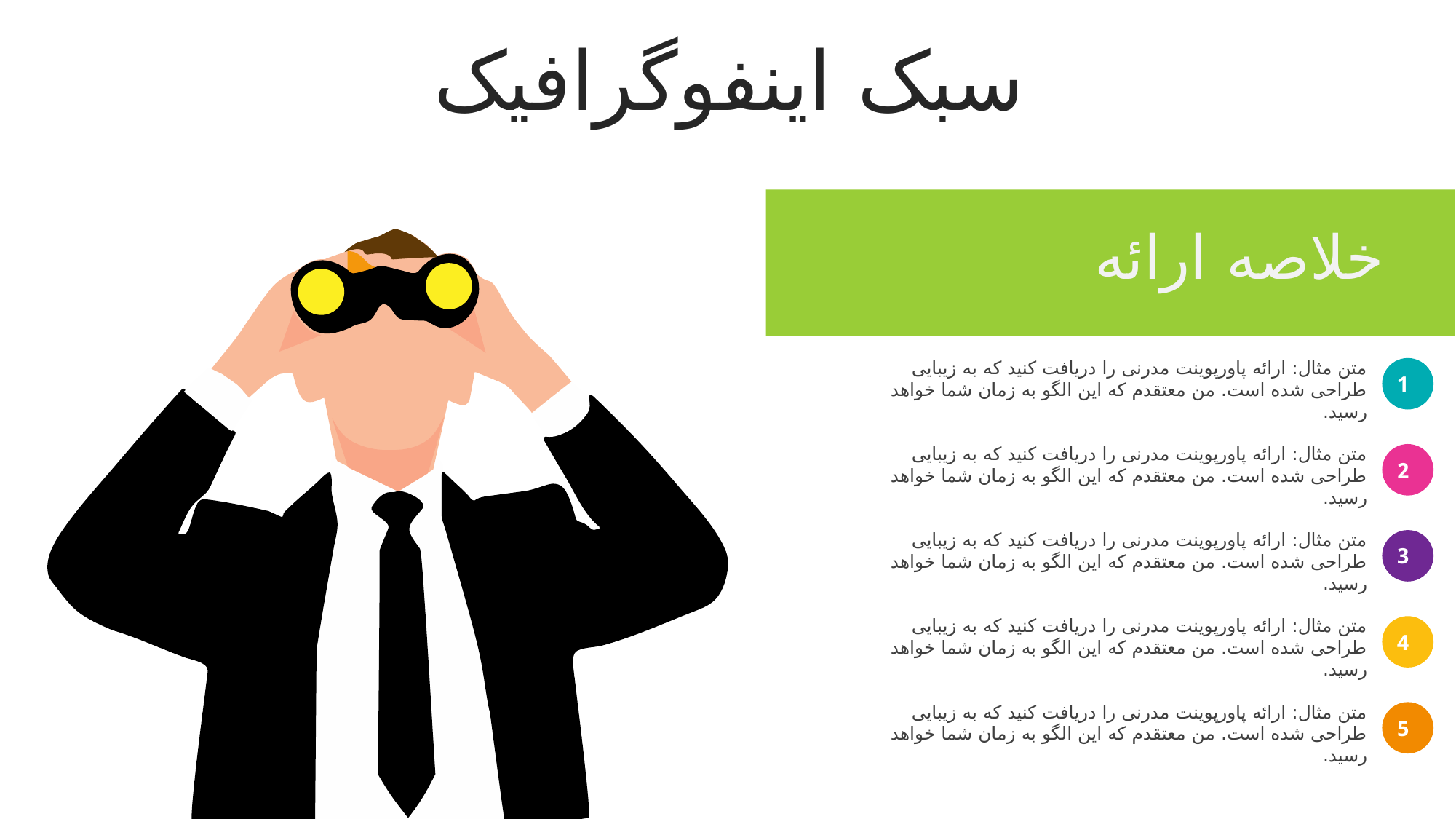

سبک اینفوگرافیک

خلاصه ارائه

متن مثال: ارائه پاورپوینت مدرنی را دریافت کنید که به زیبایی طراحی شده است. من معتقدم که این الگو به زمان شما خواهد رسید.
1

متن مثال: ارائه پاورپوینت مدرنی را دریافت کنید که به زیبایی طراحی شده است. من معتقدم که این الگو به زمان شما خواهد رسید.
2

متن مثال: ارائه پاورپوینت مدرنی را دریافت کنید که به زیبایی طراحی شده است. من معتقدم که این الگو به زمان شما خواهد رسید.
3

متن مثال: ارائه پاورپوینت مدرنی را دریافت کنید که به زیبایی طراحی شده است. من معتقدم که این الگو به زمان شما خواهد رسید.
4

متن مثال: ارائه پاورپوینت مدرنی را دریافت کنید که به زیبایی طراحی شده است. من معتقدم که این الگو به زمان شما خواهد رسید.
5